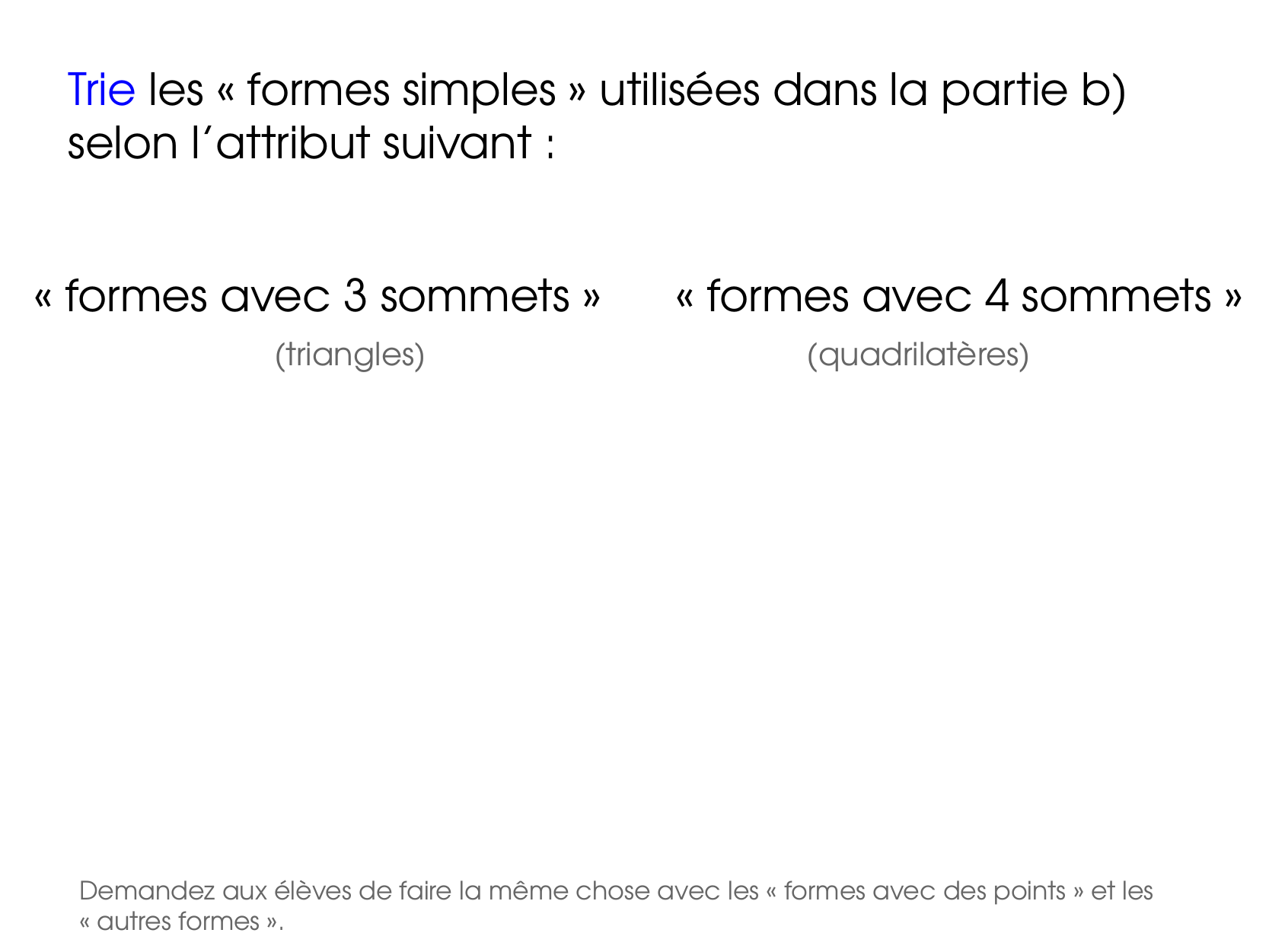

Trie les « formes simples » utilisées dans la partie b) selon l’attribut suivant :
« formes avec 3 sommets »      « formes avec 4 sommets »
(triangles)
(quadrilatères)
Demandez aux élèves de faire la même chose avec les « formes avec des points » et les « autres formes ».